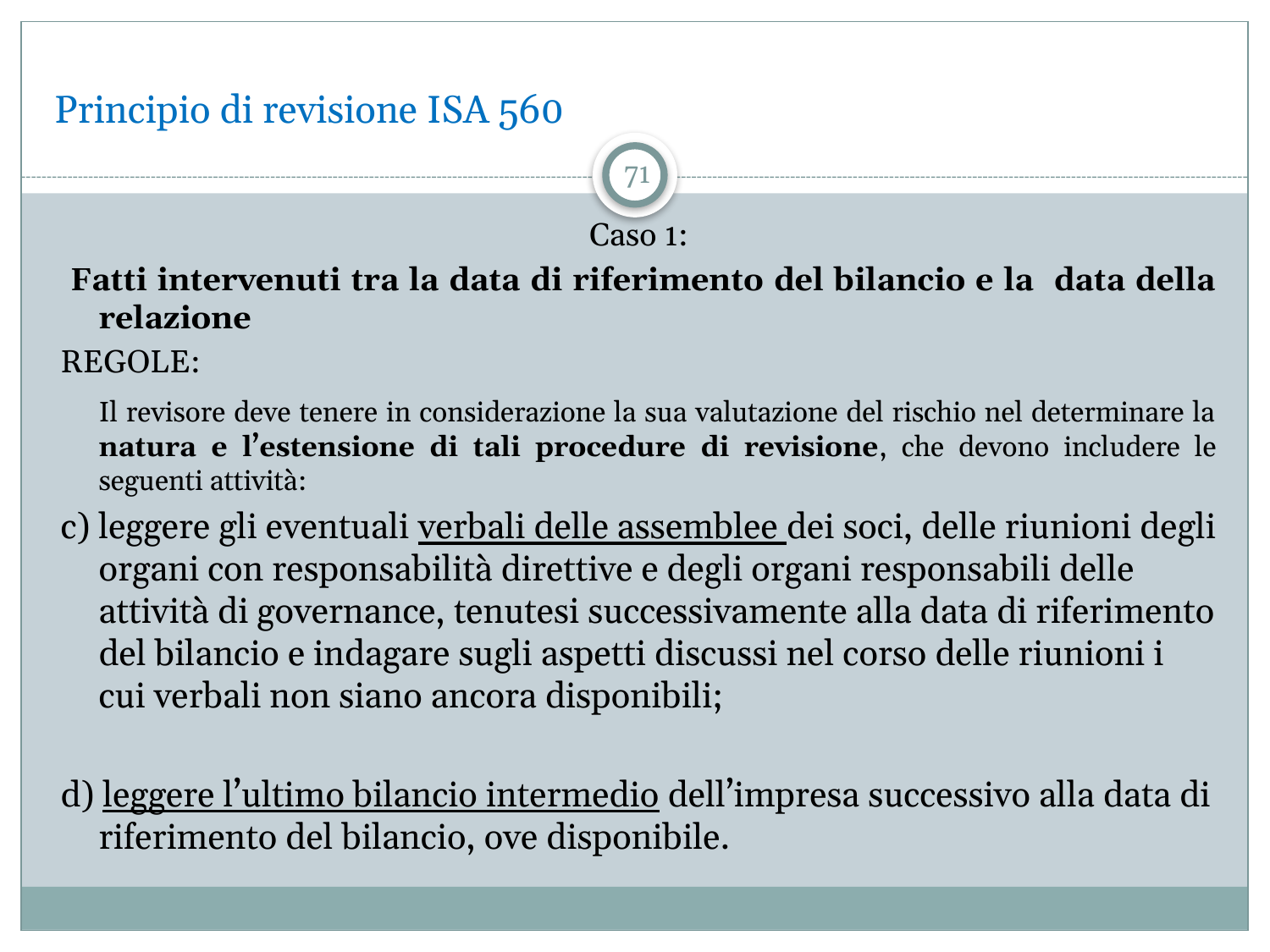

# Principio di revisione ISA 560
71
Caso 1:
 Fatti intervenuti tra la data di riferimento del bilancio e la  data della relazione
REGOLE:
	Il revisore deve tenere in considerazione la sua valutazione del rischio nel determinare la natura e l’estensione di tali procedure di revisione, che devono includere le seguenti attività:
c) leggere gli eventuali verbali delle assemblee dei soci, delle riunioni degli organi con responsabilità direttive e degli organi responsabili delle attività di governance, tenutesi successivamente alla data di riferimento del bilancio e indagare sugli aspetti discussi nel corso delle riunioni i cui verbali non siano ancora disponibili;

d) leggere l’ultimo bilancio intermedio dell’impresa successivo alla data di riferimento del bilancio, ove disponibile.